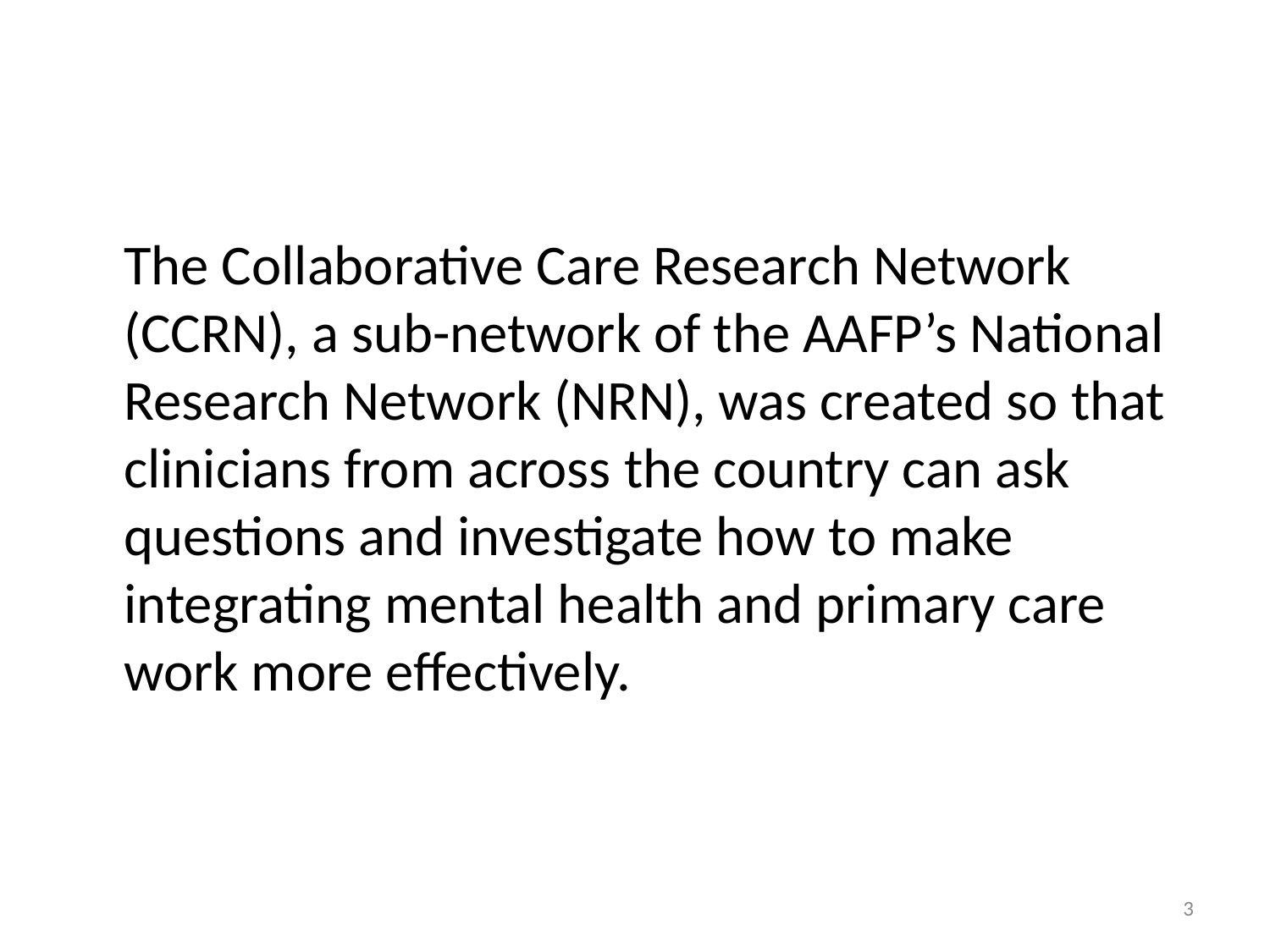

The Collaborative Care Research Network (CCRN), a sub-network of the AAFP’s National Research Network (NRN), was created so that clinicians from across the country can ask questions and investigate how to make integrating mental health and primary care work more effectively.
3